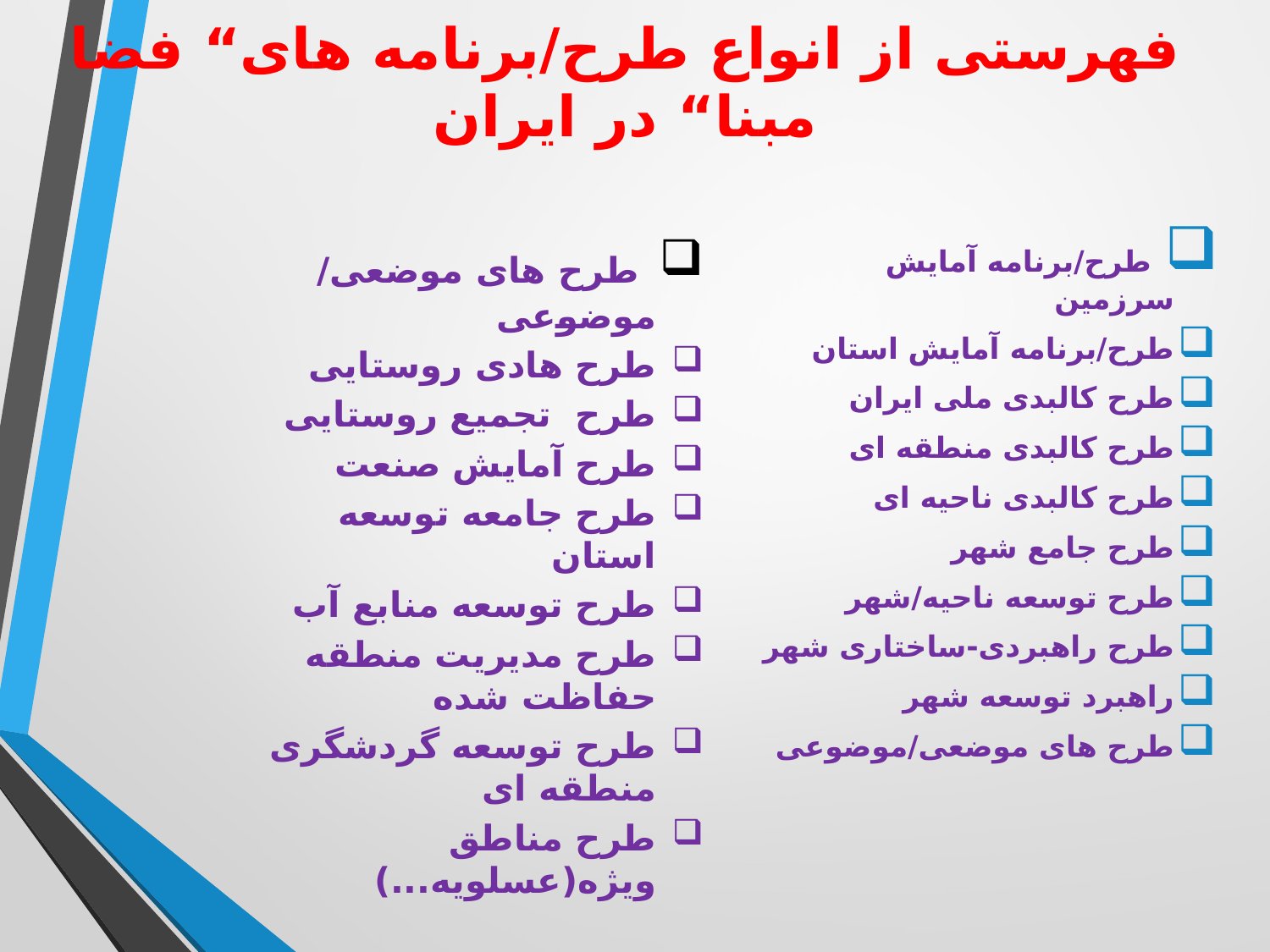

# فهرستی از انواع طرح/برنامه های“ فضا مبنا“ در ایران

 طرح های موضعی/ موضوعی
طرح هادی روستایی
طرح  تجمیع روستایی
طرح آمایش صنعت
طرح جامعه توسعه استان
طرح توسعه منابع آب
طرح مدیریت منطقه حفاظت شده
طرح توسعه گردشگری منطقه ای
طرح مناطق  ویژه(عسلویه...)

 طرح/برنامه آمایش سرزمین
طرح/برنامه آمایش استان
طرح کالبدی ملی ایران
طرح کالبدی منطقه ای
طرح کالبدی ناحیه ای
طرح جامع شهر
طرح توسعه ناحیه/شهر
طرح راهبردی-ساختاری شهر
راهبرد توسعه شهر
طرح های موضعی/موضوعی